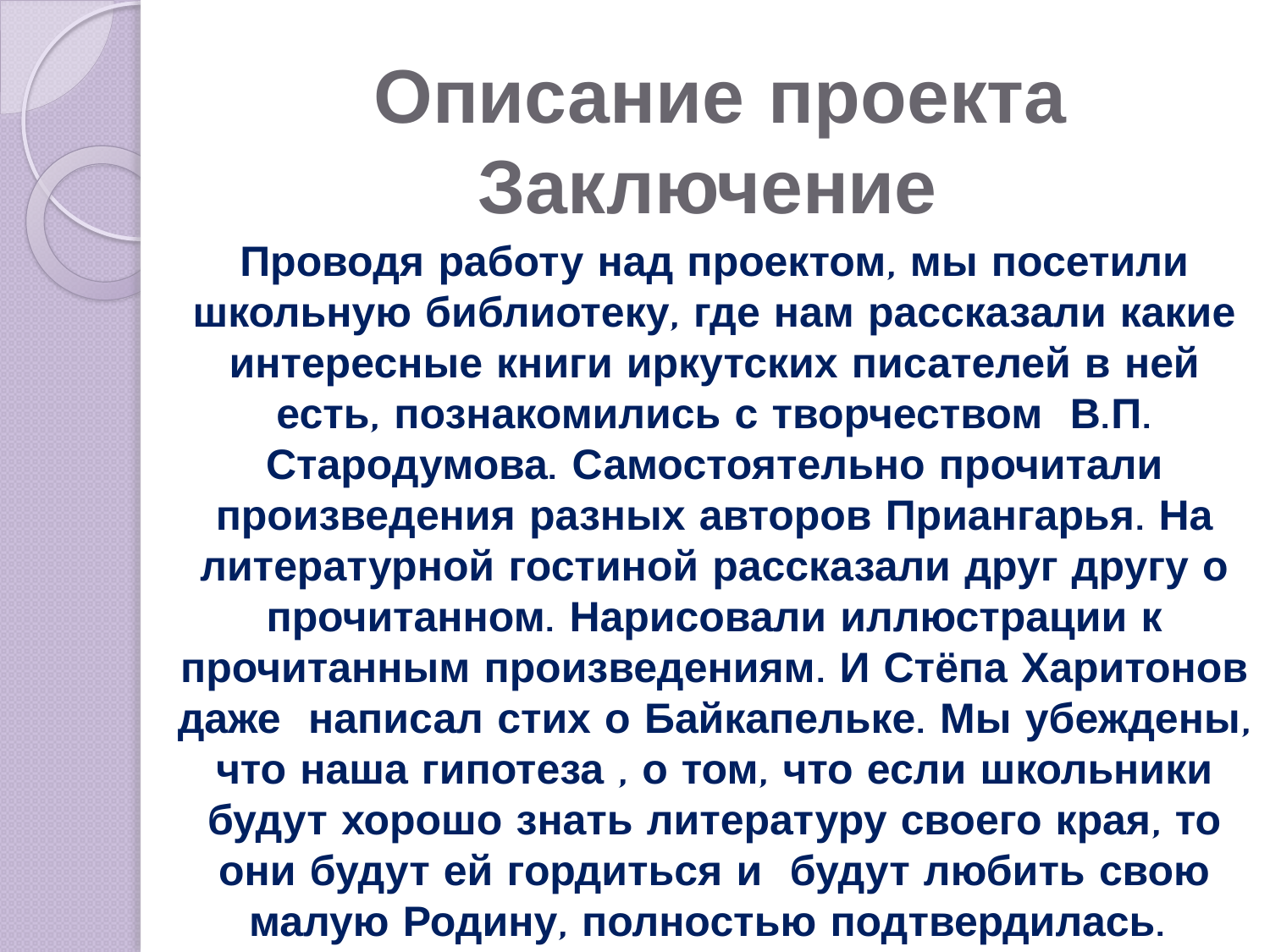

# Описание проекта Заключение
Проводя работу над проектом, мы посетили школьную библиотеку, где нам рассказали какие интересные книги иркутских писателей в ней есть, познакомились с творчеством  В.П. Стародумова. Самостоятельно прочитали произведения разных авторов Приангарья. На литературной гостиной рассказали друг другу о прочитанном. Нарисовали иллюстрации к прочитанным произведениям. И Стёпа Харитонов даже  написал стих о Байкапельке. Мы убеждены, что наша гипотеза , о том, что если школьники будут хорошо знать литературу своего края, то они будут ей гордиться и  будут любить свою малую Родину, полностью подтвердилась.
Нам было интересно работать над этим проектом.